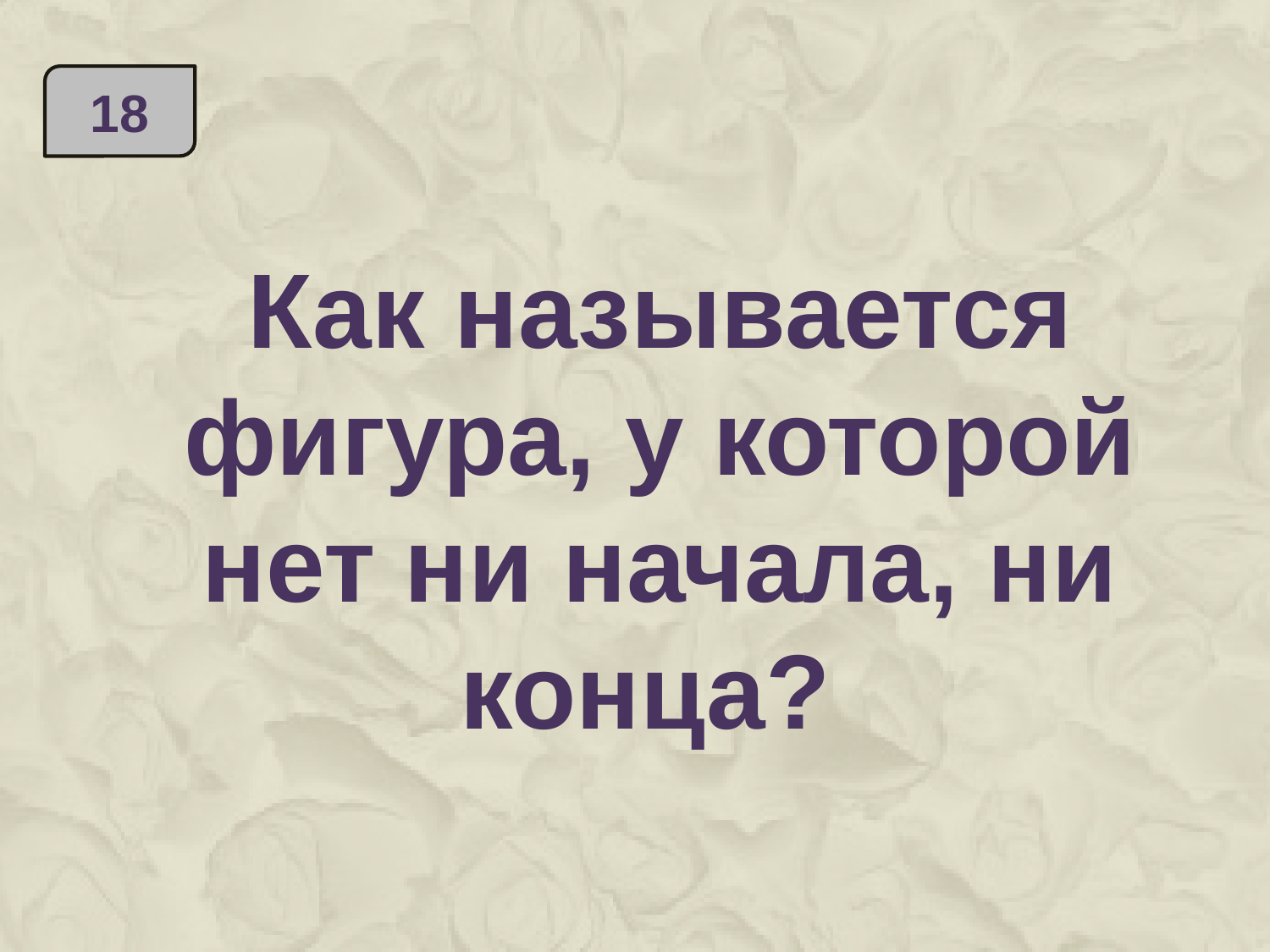

18
Как называется фигура, у которой нет ни начала, ни конца?